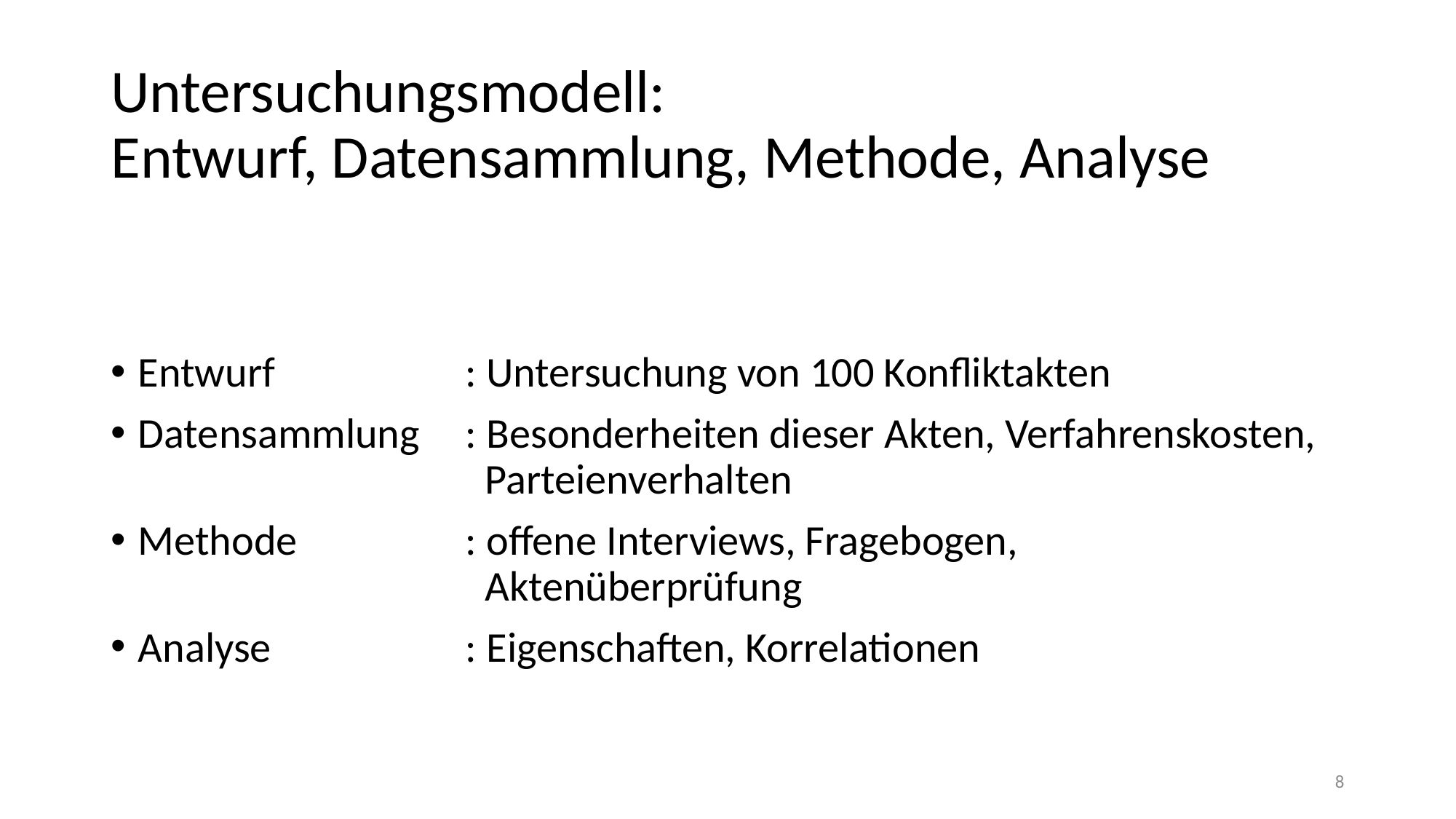

# Untersuchungsmodell: Entwurf, Datensammlung, Methode, Analyse

Entwurf		: Untersuchung von 100 Konfliktakten
Datensammlung	: Besonderheiten dieser Akten, Verfahrenskosten, 				  Parteienverhalten
Methode		: offene Interviews, Fragebogen, 						  Aktenüberprüfung
Analyse		: Eigenschaften, Korrelationen
8